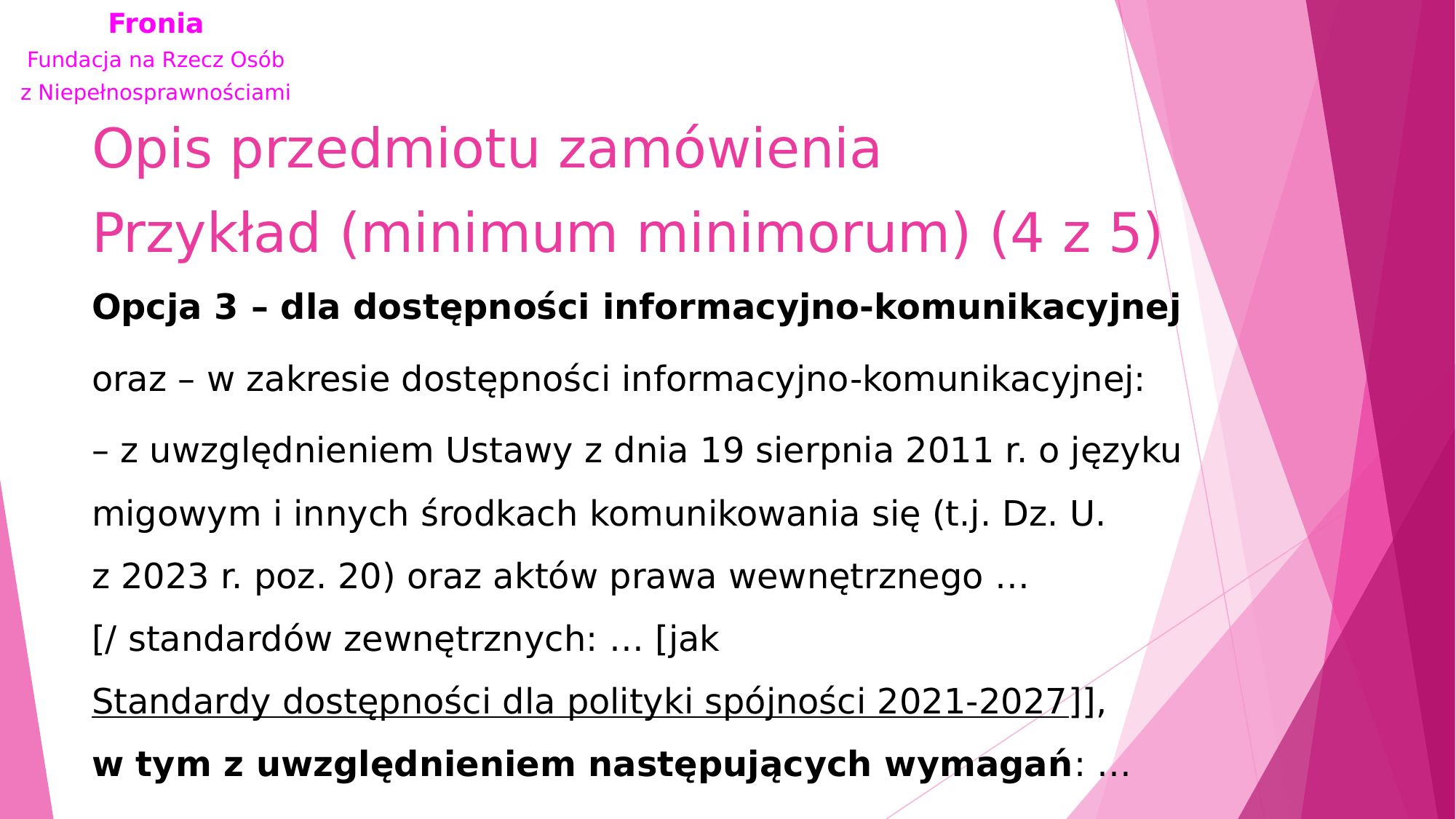

# Opis przedmiotu zamówienia Przykład (minimum minimorum) (4 z 5)
Opcja 3 – dla dostępności informacyjno-komunikacyjnej
oraz – w zakresie dostępności informacyjno-komunikacyjnej:
– z uwzględnieniem Ustawy z dnia 19 sierpnia 2011 r. o języku migowym i innych środkach komunikowania się (t.j. Dz. U. z 2023 r. poz. 20) oraz aktów prawa wewnętrznego … [/ standardów zewnętrznych: … [jak Standardy dostępności dla polityki spójności 2021-2027]],
w tym z uwzględnieniem następujących wymagań: …